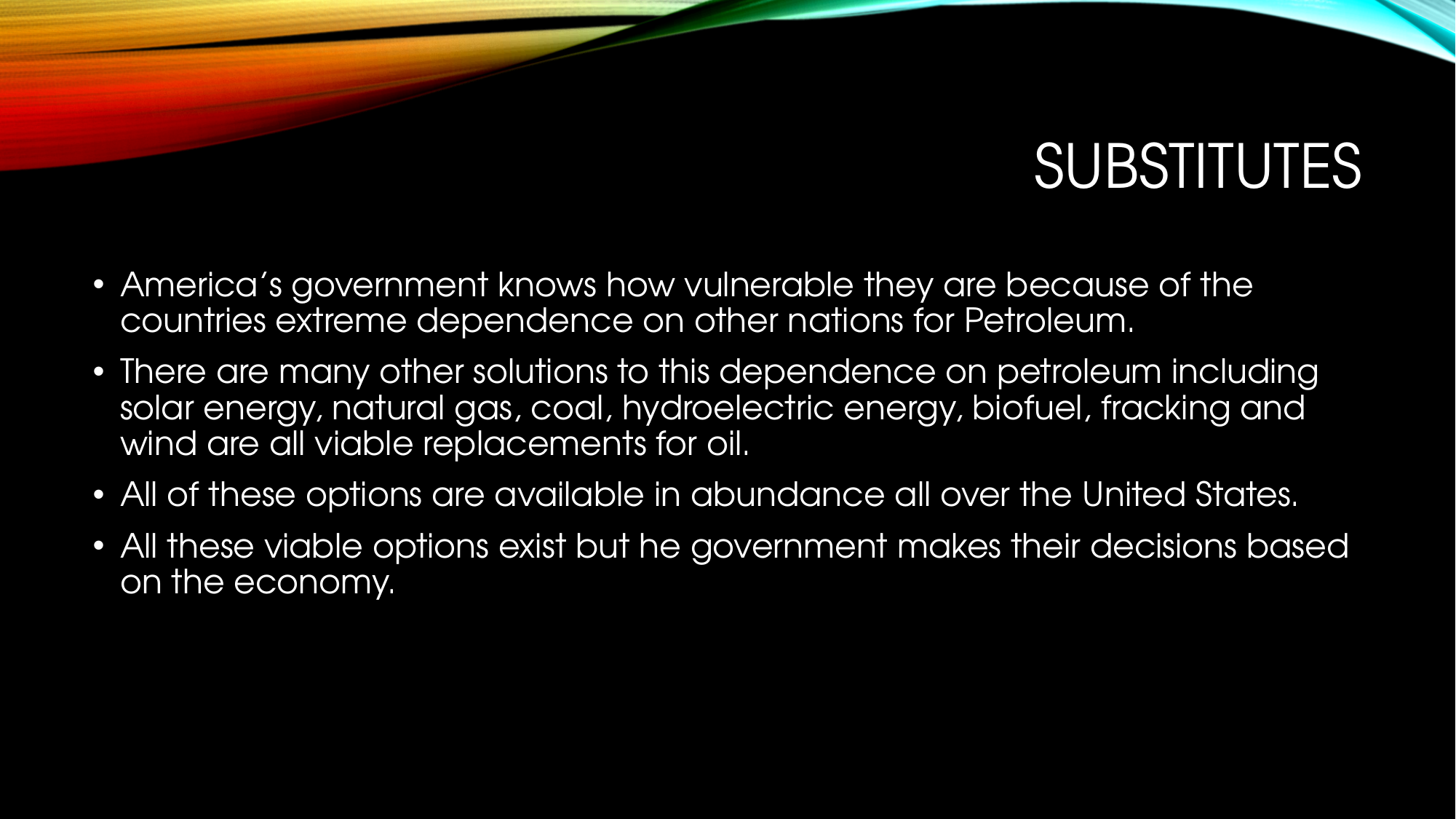

# Substitutes
America’s government knows how vulnerable they are because of the countries extreme dependence on other nations for Petroleum.
There are many other solutions to this dependence on petroleum including solar energy, natural gas, coal, hydroelectric energy, biofuel, fracking and wind are all viable replacements for oil.
All of these options are available in abundance all over the United States.
All these viable options exist but he government makes their decisions based on the economy.